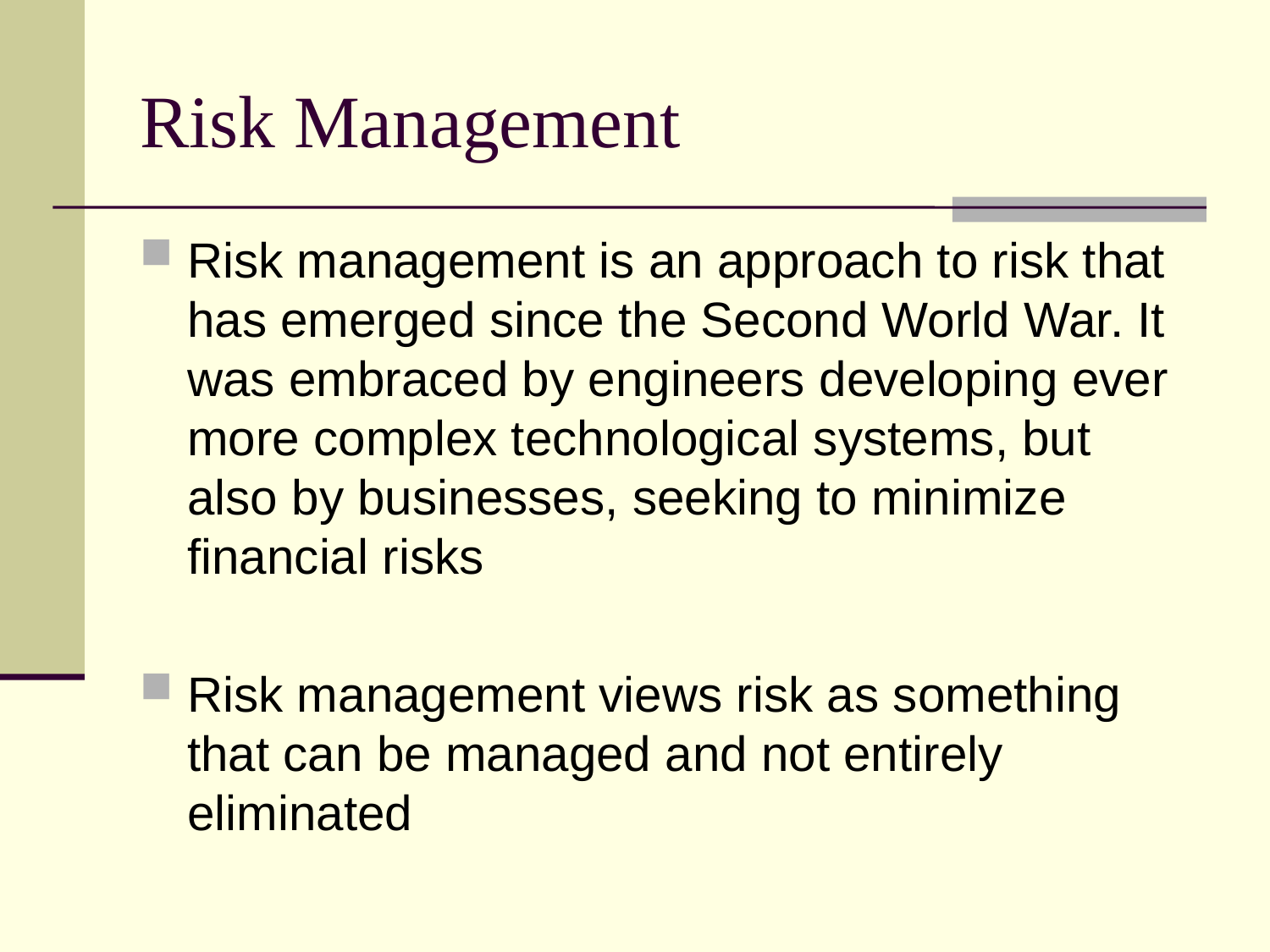

# Risk Management
Risk management is an approach to risk that has emerged since the Second World War. It was embraced by engineers developing ever more complex technological systems, but also by businesses, seeking to minimize financial risks

Risk management views risk as something that can be managed and not entirely eliminated